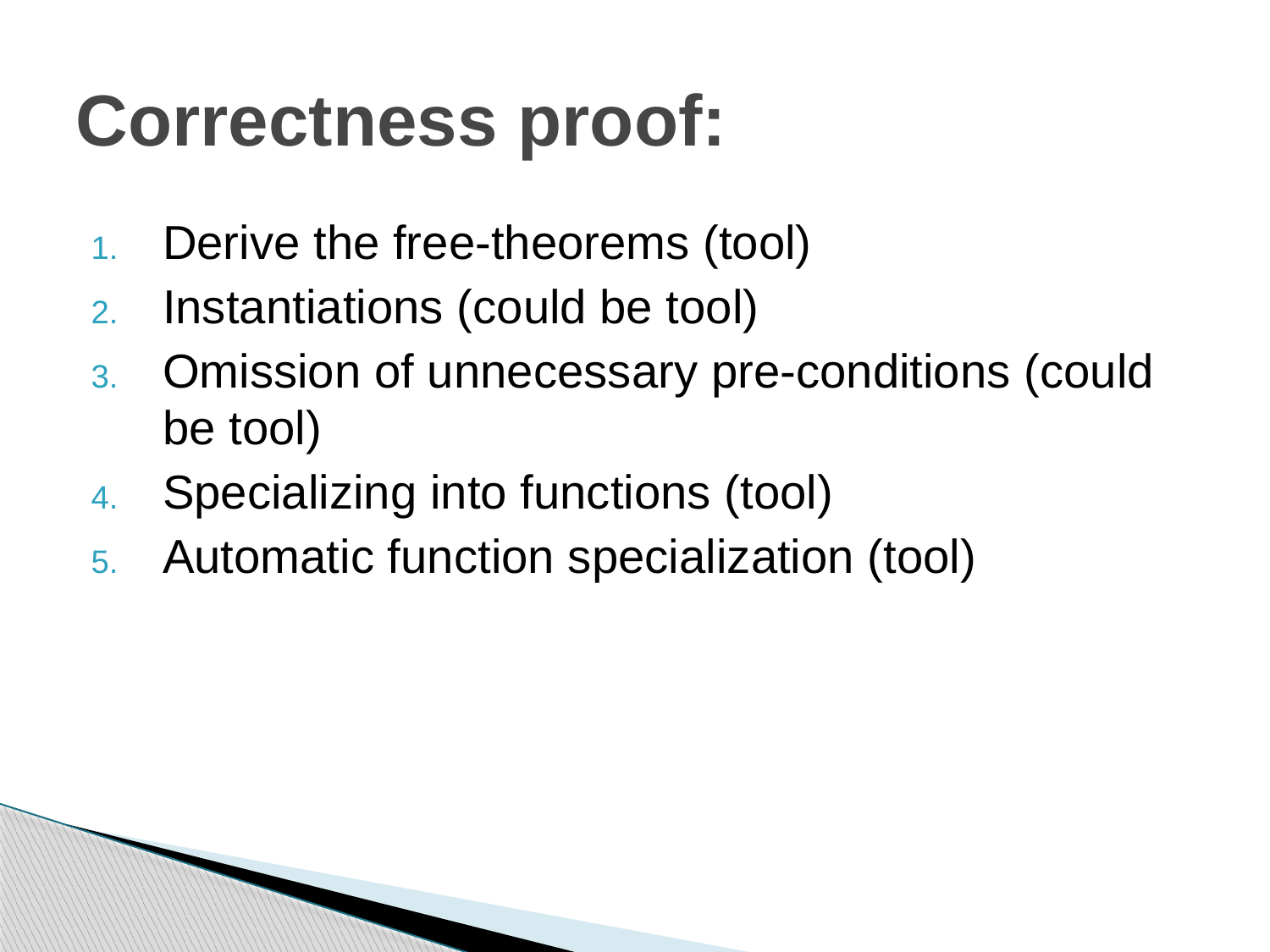

# Correctness proof:
Derive the free-theorems (tool)
Instantiations (could be tool)
Omission of unnecessary pre-conditions (could be tool)
Specializing into functions (tool)
Automatic function specialization (tool)